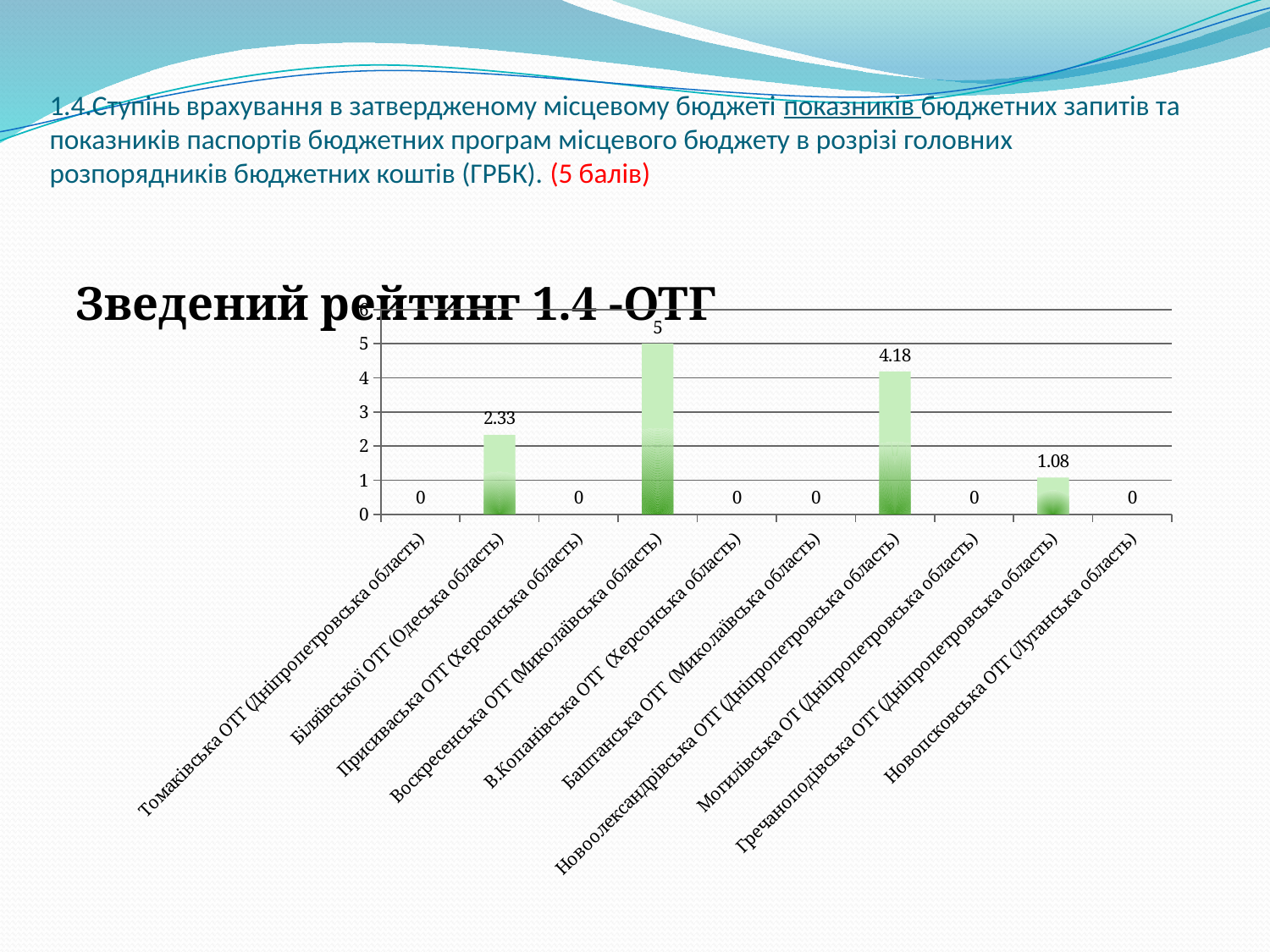

# 1.4.Ступінь врахування в затвердженому місцевому бюджеті показників бюджетних запитів та показників паспортів бюджетних програм місцевого бюджету в розрізі головних розпорядників бюджетних коштів (ГРБК). (5 балів)
Зведений рейтинг 1.4 -ОТГ

### Chart

| Category |  |
|---|---|
| Томаківська ОТГ (Дніпропетровська область) | 0.0 |
| Біляївської ОТГ (Одеська область) | 2.3299999999999987 |
|  Присиваська ОТГ (Херсонська область) | 0.0 |
|  Воскресенська ОТГ (Миколаївська область) | 5.0 |
| В.Копанівська ОТГ  (Херсонська область) | 0.0 |
| Баштанська ОТГ  (Миколаївська область) | 0.0 |
| Новоолександрівська ОТГ (Дніпропетровська область) | 4.18 |
| Могилівська ОТ (Дніпропетровська область) | 0.0 |
| Гречаноподівська ОТГ (Дніпропетровська область) | 1.08 |
| Новопсковська ОТГ (Луганська область) | 0.0 |